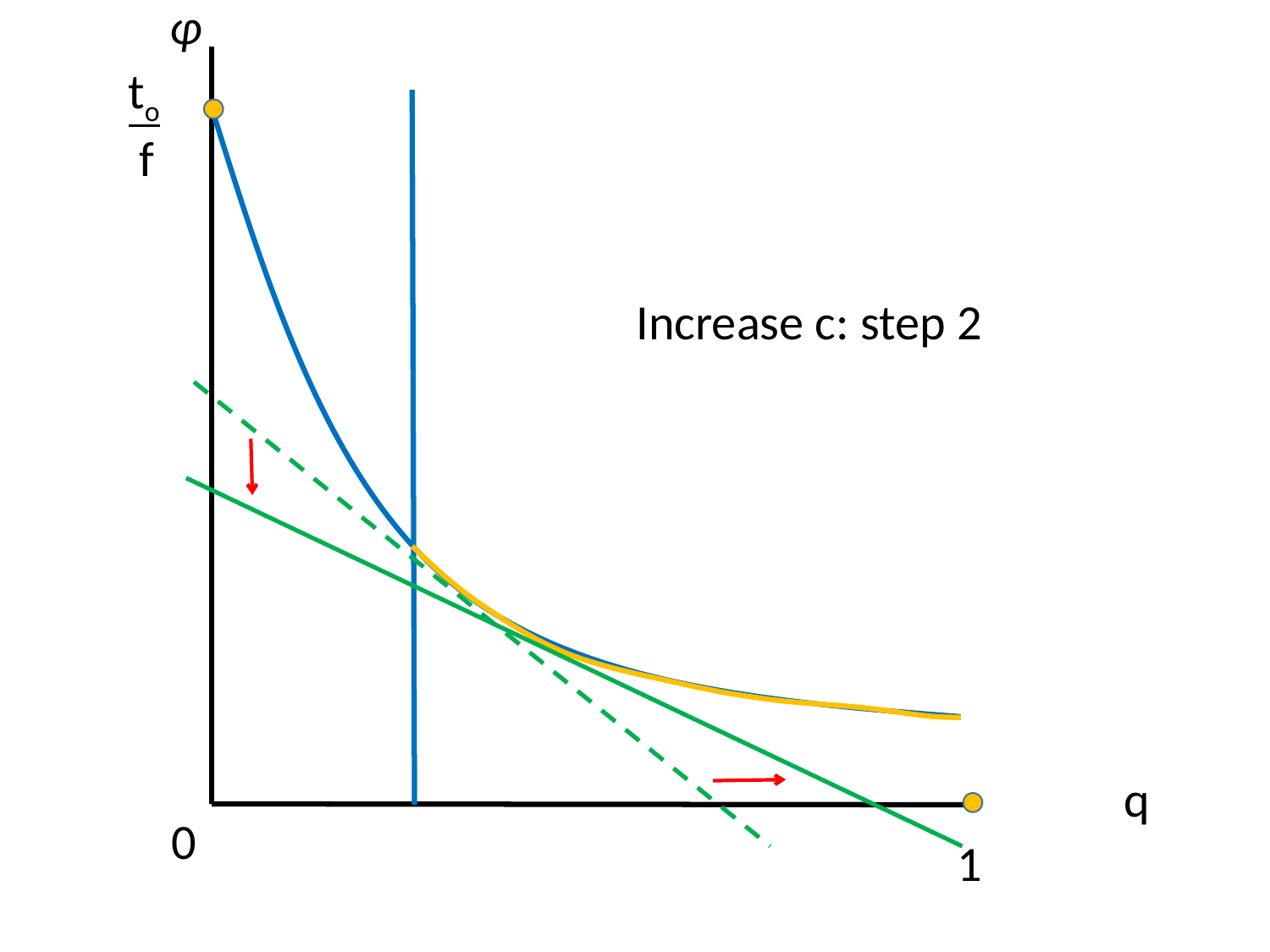

φ
to
 f

Increase c: step 2

q

0
1